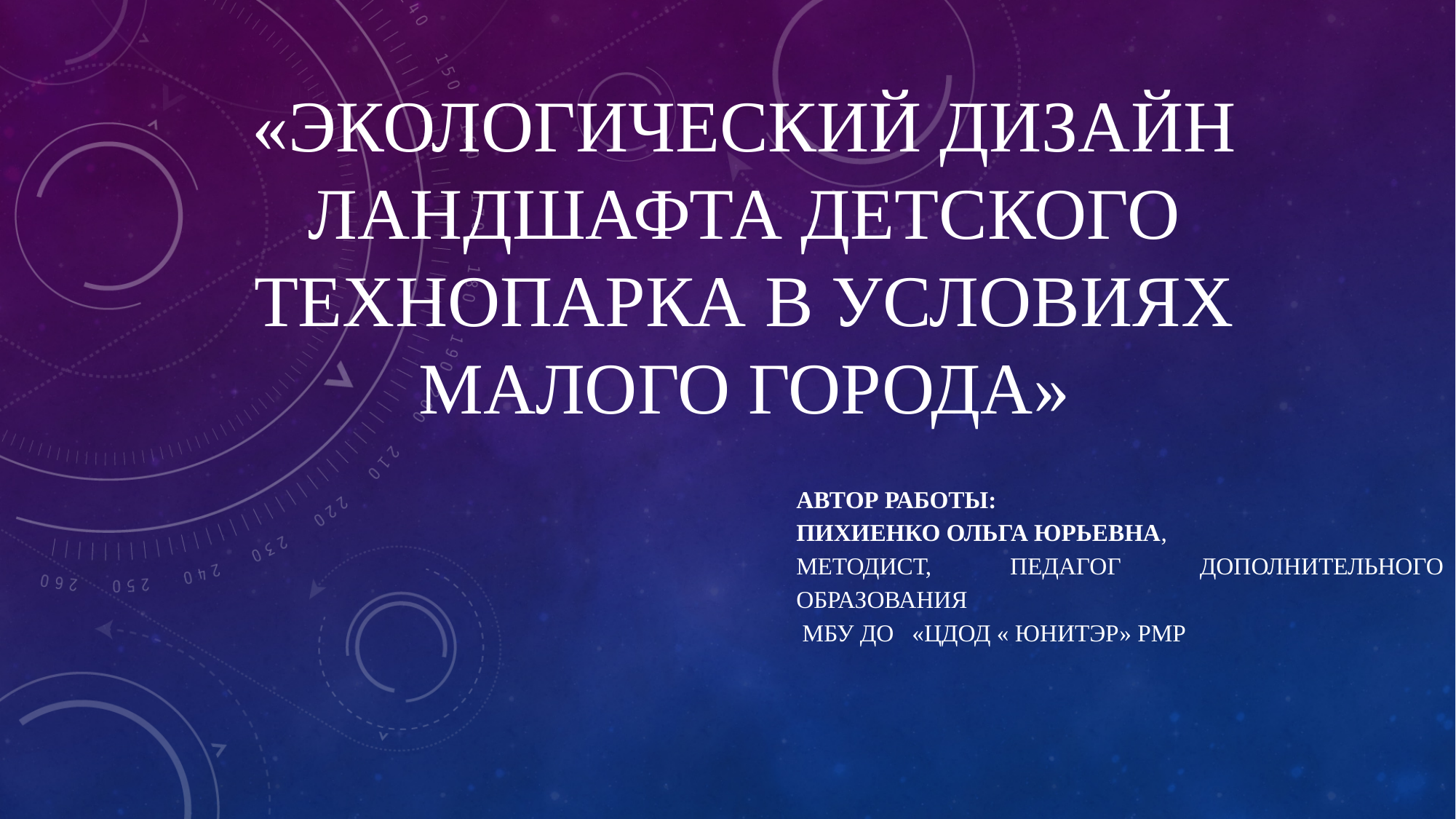

# «Экологический дизайн ландшафта Детского технопарка в условиях малого города»
Автор работы:
Пихиенко Ольга Юрьевна,
Методист, педагог дополнительного образования
 МБУ ДО   «ЦДОД « ЮНИТЭР» РМР